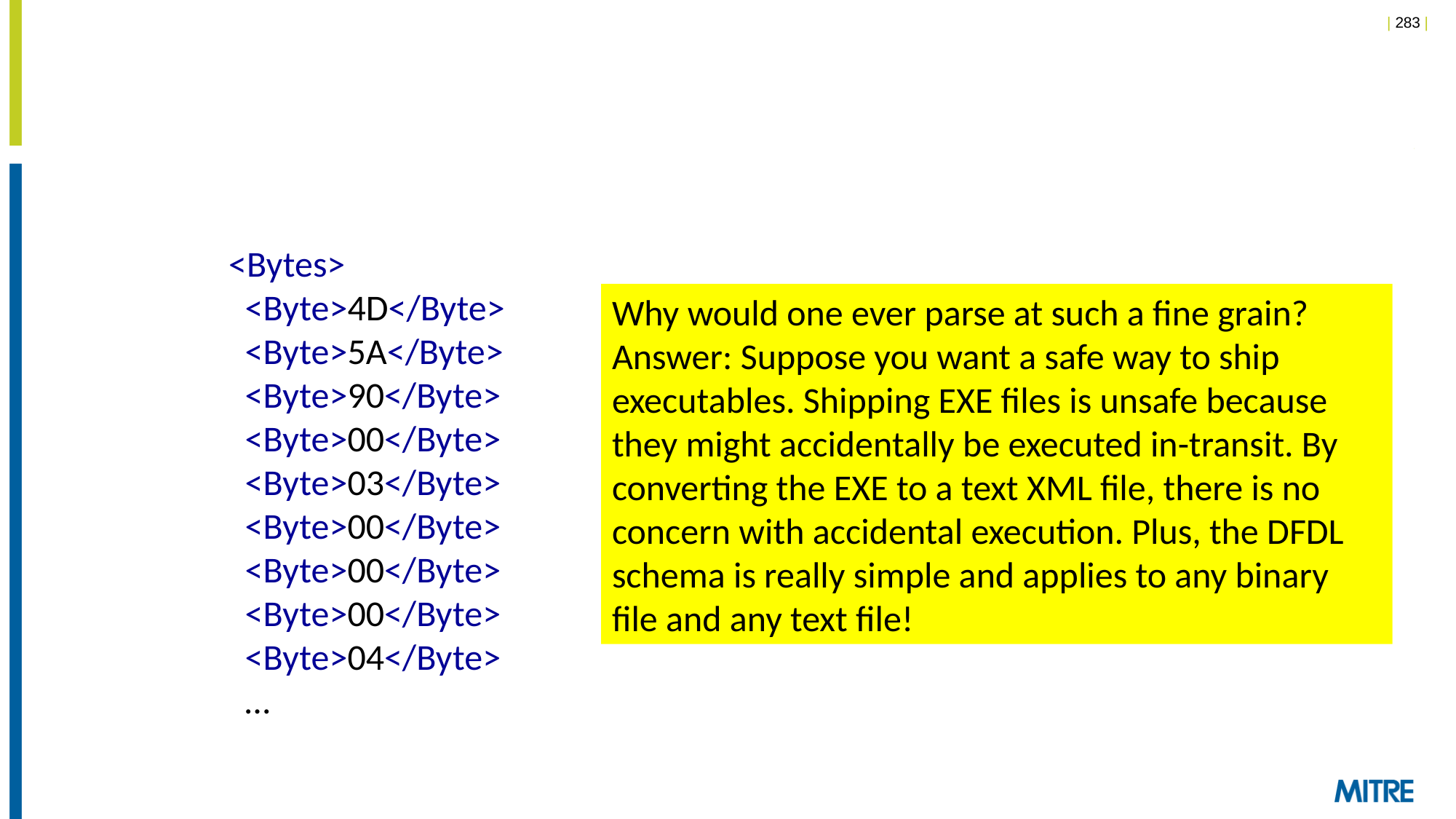

<Bytes>
  <Byte>4D</Byte>
  <Byte>5A</Byte>
  <Byte>90</Byte>
  <Byte>00</Byte>
  <Byte>03</Byte>
  <Byte>00</Byte>
  <Byte>00</Byte>
  <Byte>00</Byte>
  <Byte>04</Byte>
  …
Why would one ever parse at such a fine grain? Answer: Suppose you want a safe way to ship executables. Shipping EXE files is unsafe because they might accidentally be executed in-transit. By converting the EXE to a text XML file, there is no concern with accidental execution. Plus, the DFDL schema is really simple and applies to any binary file and any text file!